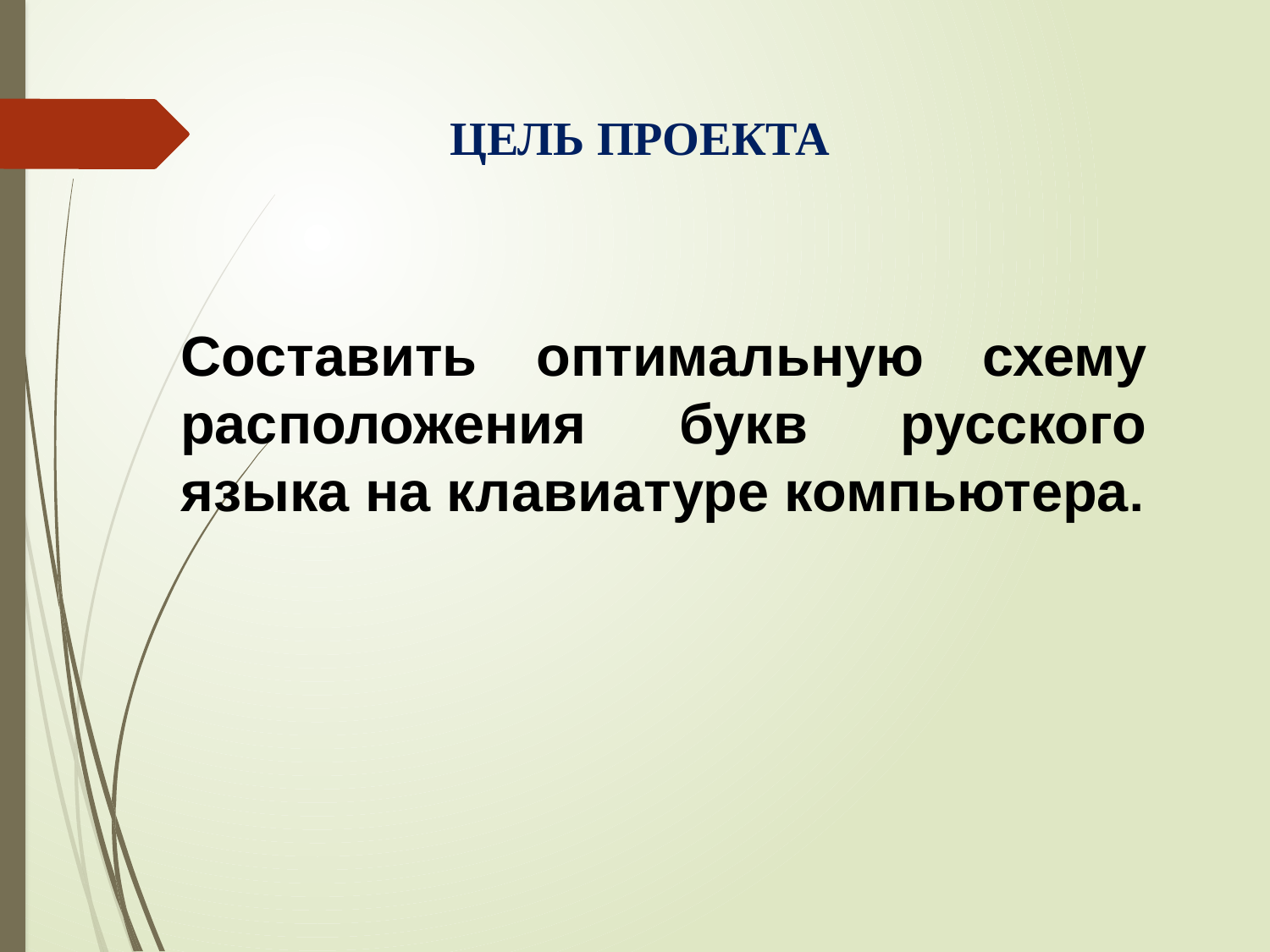

Цель проекта
Составить оптимальную схему расположения букв русского языка на клавиатуре компьютера.